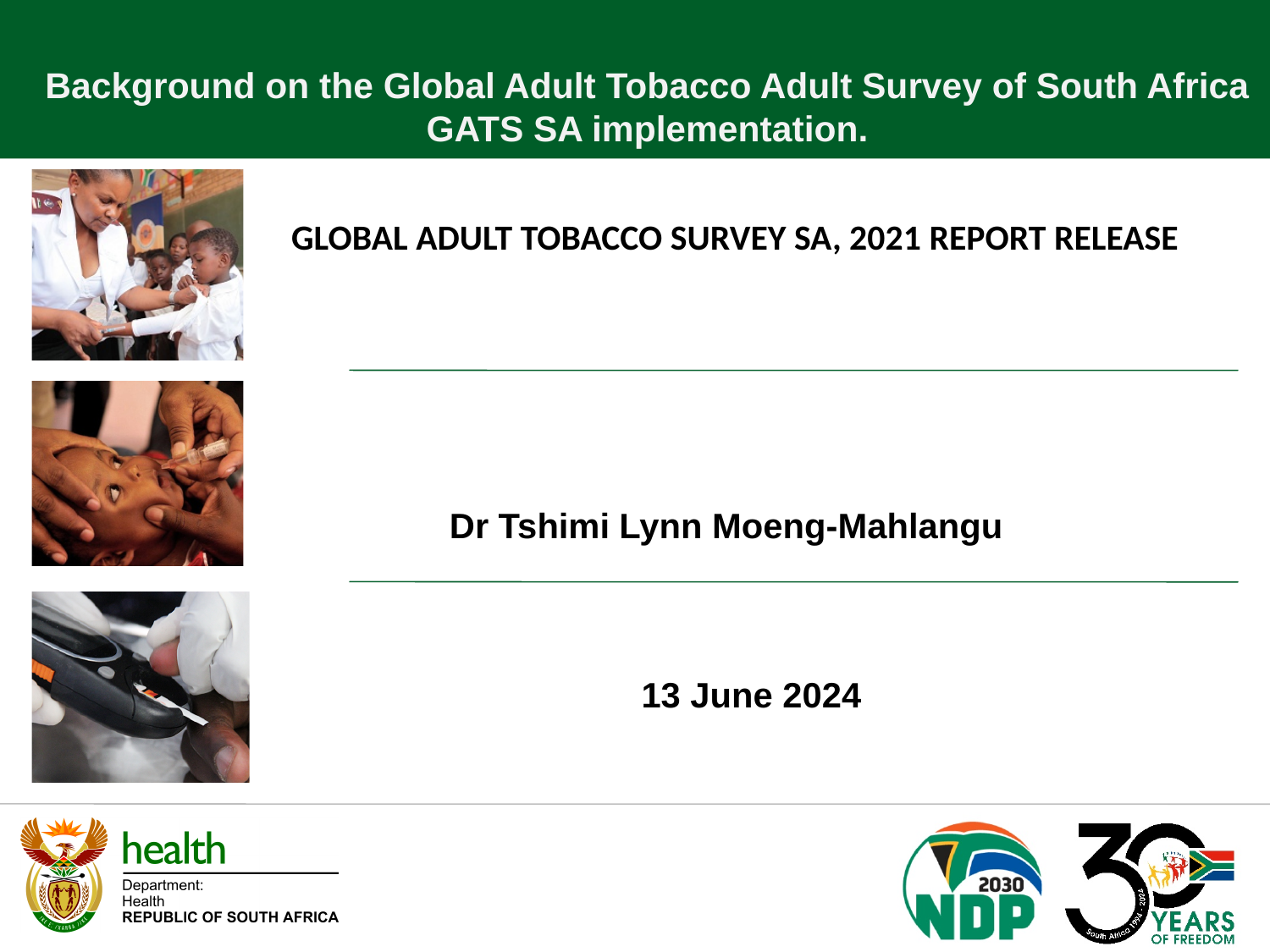

Background on the Global Adult Tobacco Adult Survey of South Africa GATS SA implementation.

GLOBAL ADULT TOBACCO SURVEY SA, 2021 REPORT RELEASE

         Dr Tshimi Lynn Moeng-Mahlangu
13 June 2024